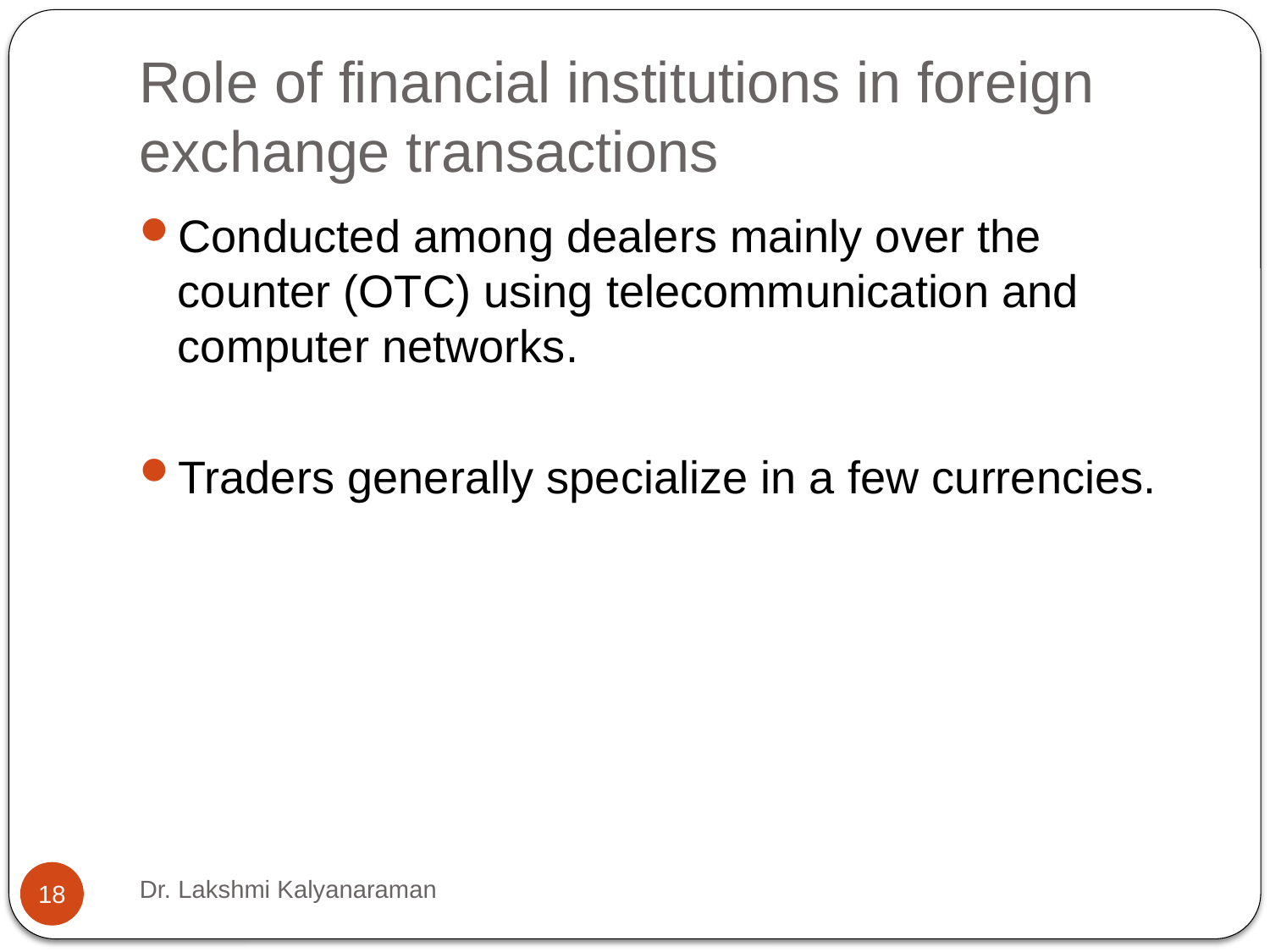

# Role of financial institutions in foreign exchange transactions
Conducted among dealers mainly over the counter (OTC) using telecommunication and computer networks.

Traders generally specialize in a few currencies.
Dr. Lakshmi Kalyanaraman
18